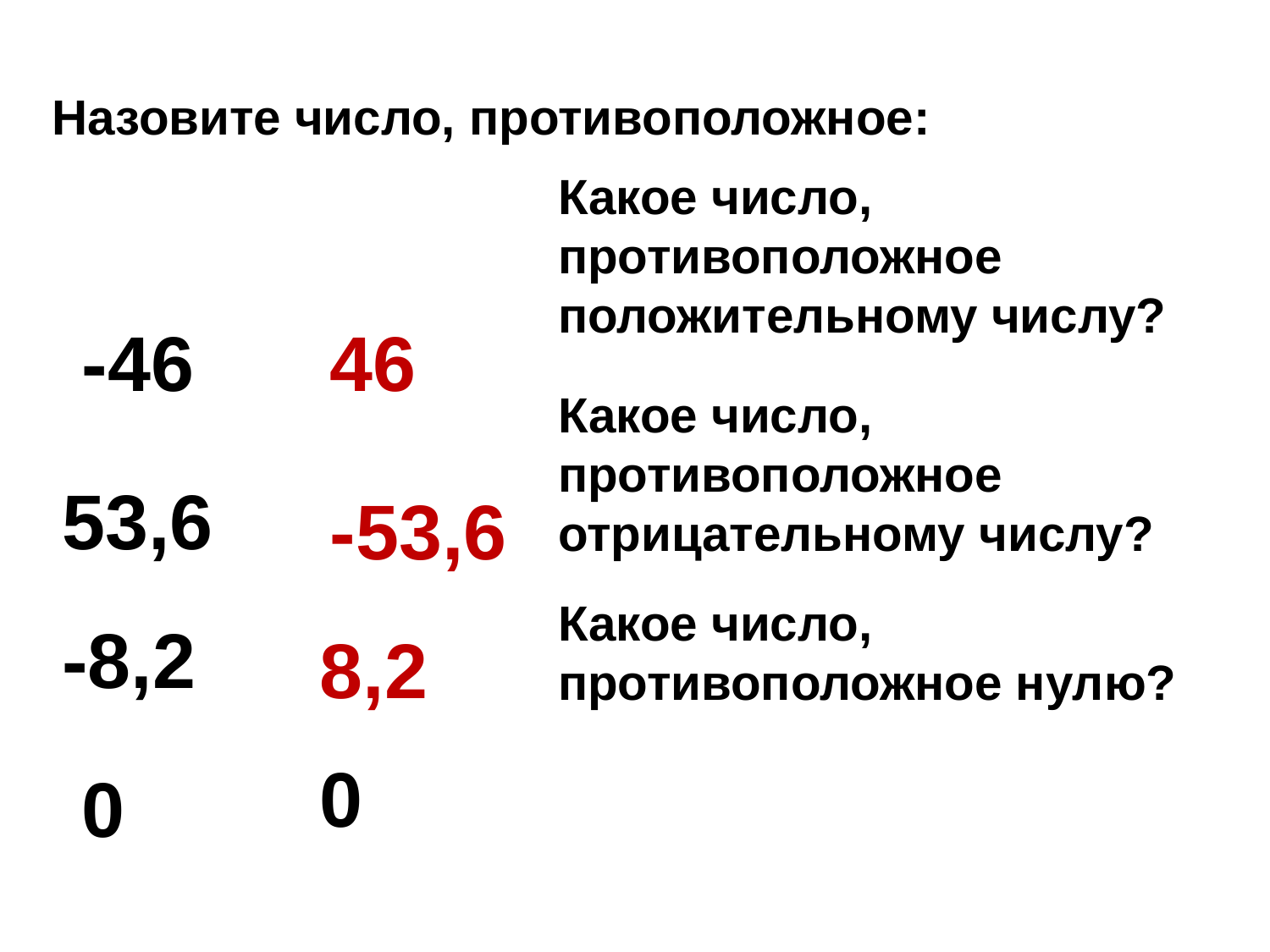

Назовите число, противоположное:
Какое число, противоположное положительному числу?
-46
46
Какое число, противоположное отрицательному числу?
53,6
-53,6
Какое число, противоположное нулю?
-8,2
8,2
0
0